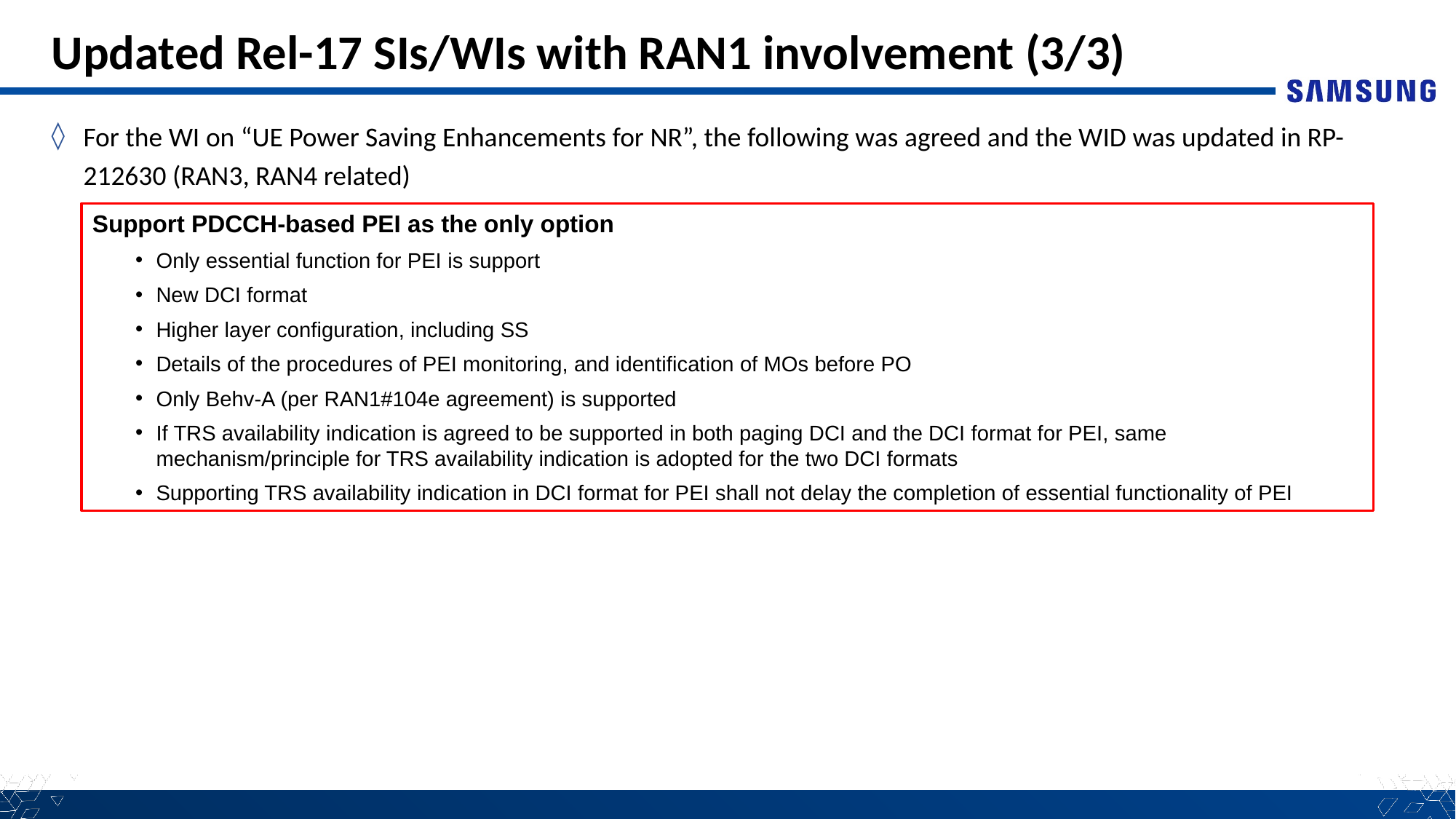

# Updated Rel-17 SIs/WIs with RAN1 involvement (3/3)
For the WI on “UE Power Saving Enhancements for NR”, the following was agreed and the WID was updated in RP-212630 (RAN3, RAN4 related)

Support PDCCH-based PEI as the only option
Only essential function for PEI is support
New DCI format
Higher layer configuration, including SS
Details of the procedures of PEI monitoring, and identification of MOs before PO
Only Behv-A (per RAN1#104e agreement) is supported
If TRS availability indication is agreed to be supported in both paging DCI and the DCI format for PEI, same mechanism/principle for TRS availability indication is adopted for the two DCI formats
Supporting TRS availability indication in DCI format for PEI shall not delay the completion of essential functionality of PEI